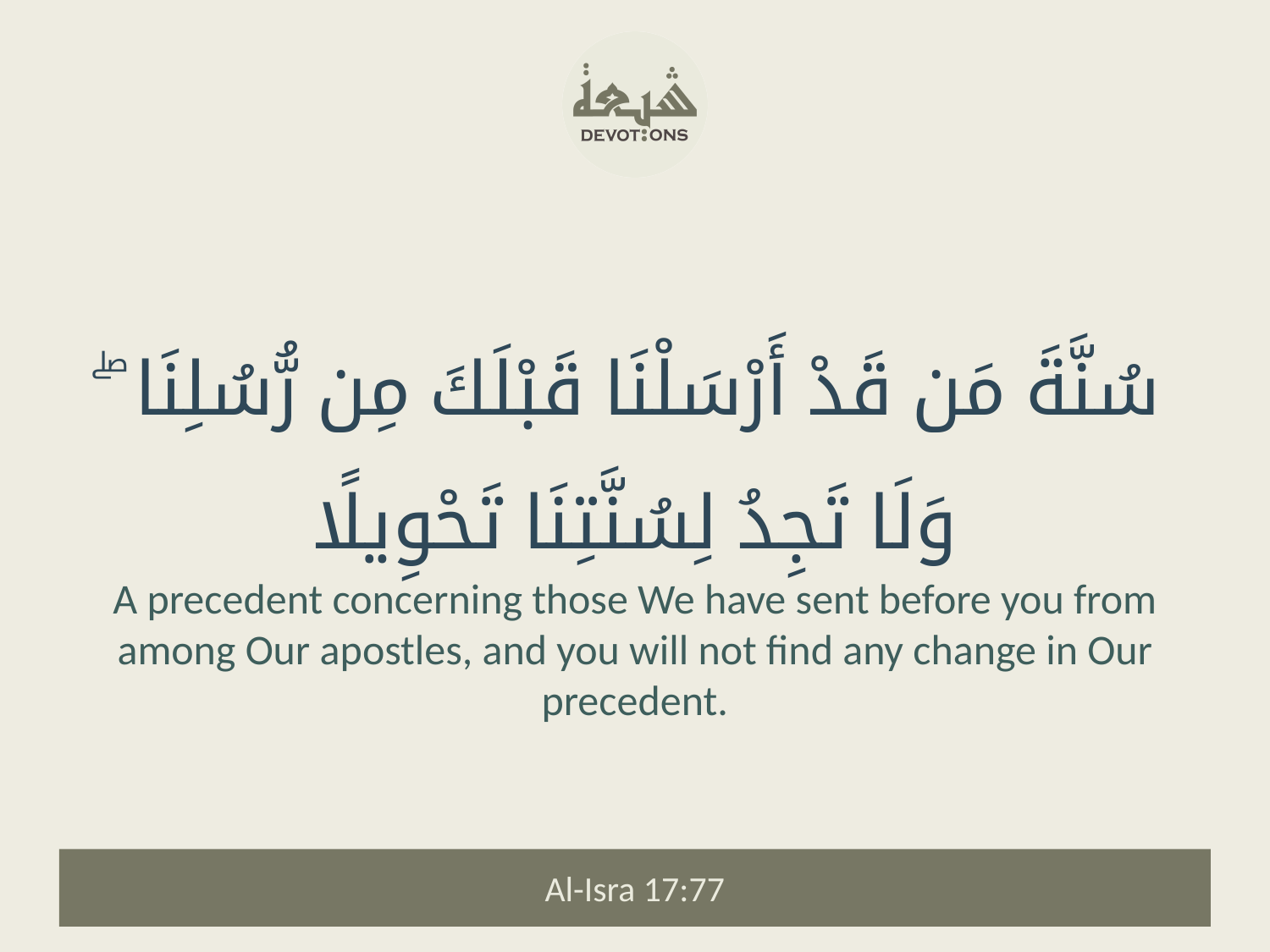

سُنَّةَ مَن قَدْ أَرْسَلْنَا قَبْلَكَ مِن رُّسُلِنَا ۖ وَلَا تَجِدُ لِسُنَّتِنَا تَحْوِيلًا
A precedent concerning those We have sent before you from among Our apostles, and you will not find any change in Our precedent.
Al-Isra 17:77